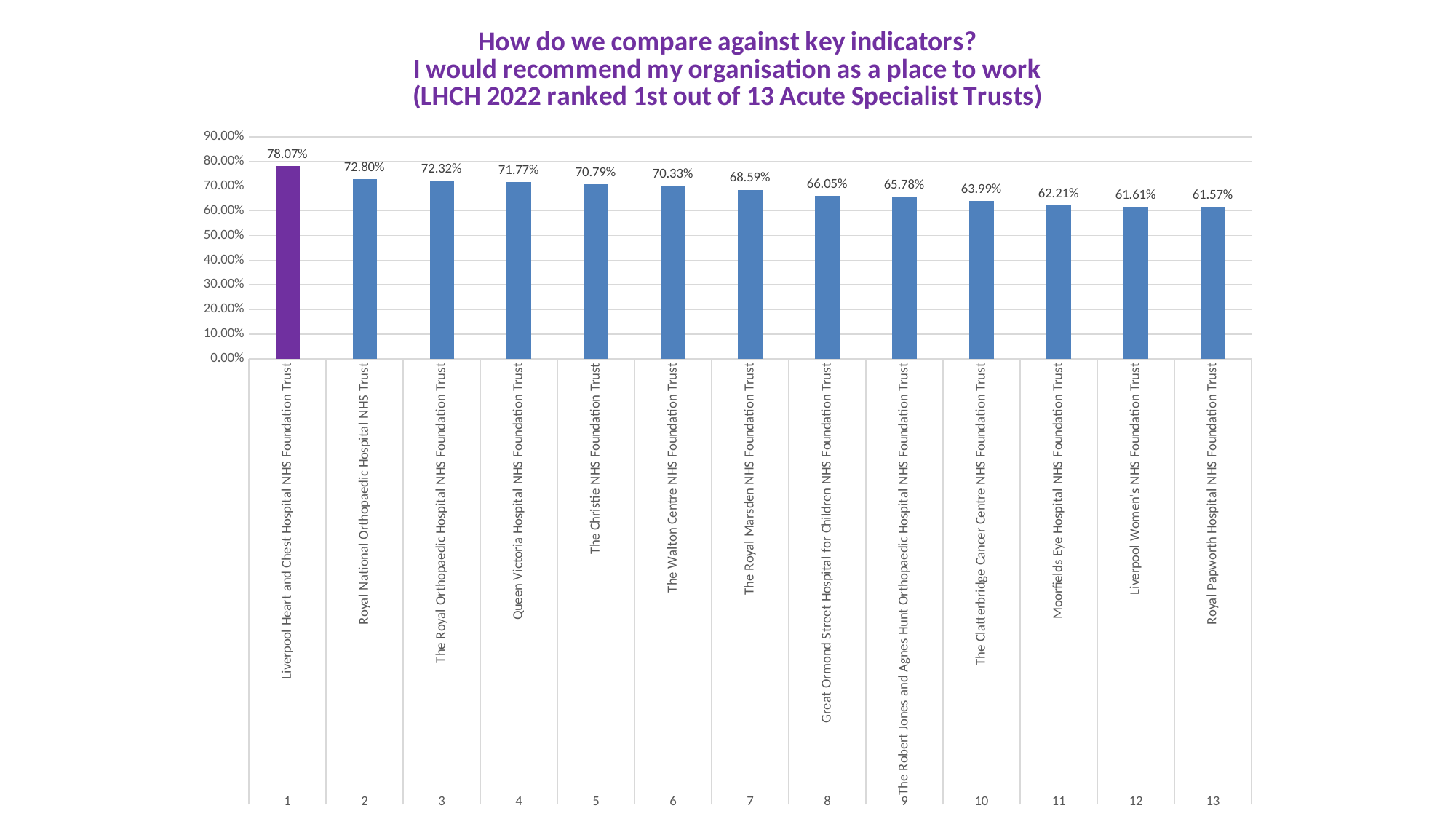

### Chart: How do we compare against key indicators?
I would recommend my organisation as a place to work
(LHCH 2022 ranked 1st out of 13 Acute Specialist Trusts)

| Category | Total |
|---|---|
| Liverpool Heart and Chest Hospital NHS Foundation Trust | 0.7807424967312779 |
| Royal National Orthopaedic Hospital NHS Trust | 0.7279604507210498 |
| The Royal Orthopaedic Hospital NHS Foundation Trust | 0.7231861914723573 |
| Queen Victoria Hospital NHS Foundation Trust | 0.7177161542469066 |
| The Christie NHS Foundation Trust | 0.707911610744247 |
| The Walton Centre NHS Foundation Trust | 0.7032879945684903 |
| The Royal Marsden NHS Foundation Trust | 0.6858513563881873 |
| Great Ormond Street Hospital for Children NHS Foundation Trust | 0.6604678064377008 |
| The Robert Jones and Agnes Hunt Orthopaedic Hospital NHS Foundation Trust | 0.6577708323336935 |
| The Clatterbridge Cancer Centre NHS Foundation Trust | 0.6399479739220243 |
| Moorfields Eye Hospital NHS Foundation Trust | 0.6221199476585613 |
| Liverpool Women's NHS Foundation Trust | 0.6160588112563038 |
| Royal Papworth Hospital NHS Foundation Trust | 0.6156896858305798 |